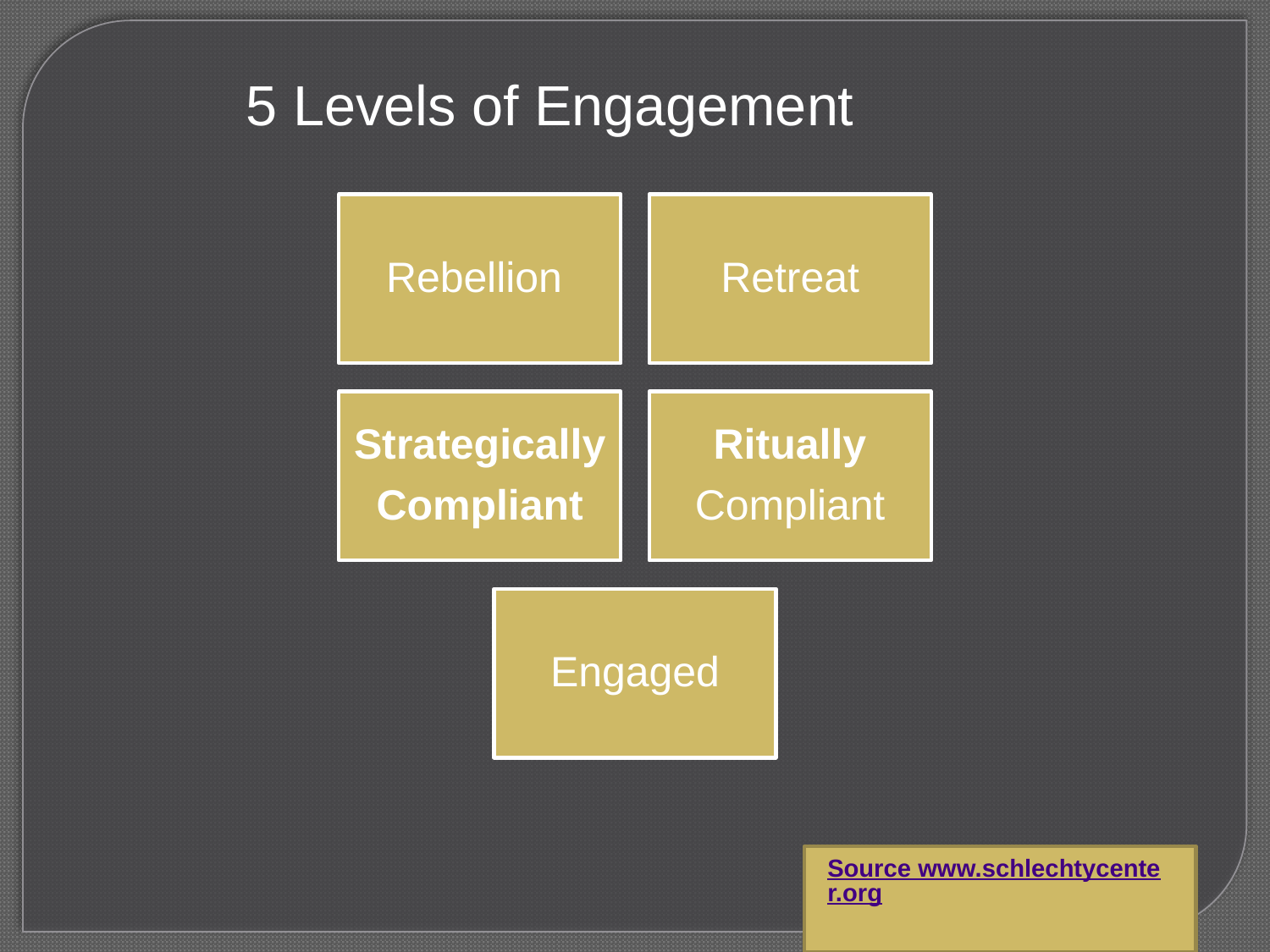

5 Levels of Engagement
Rebellion
Retreat
Strategically
Compliant
Ritually
Compliant
Engaged

Source www.schlechtycenter.org